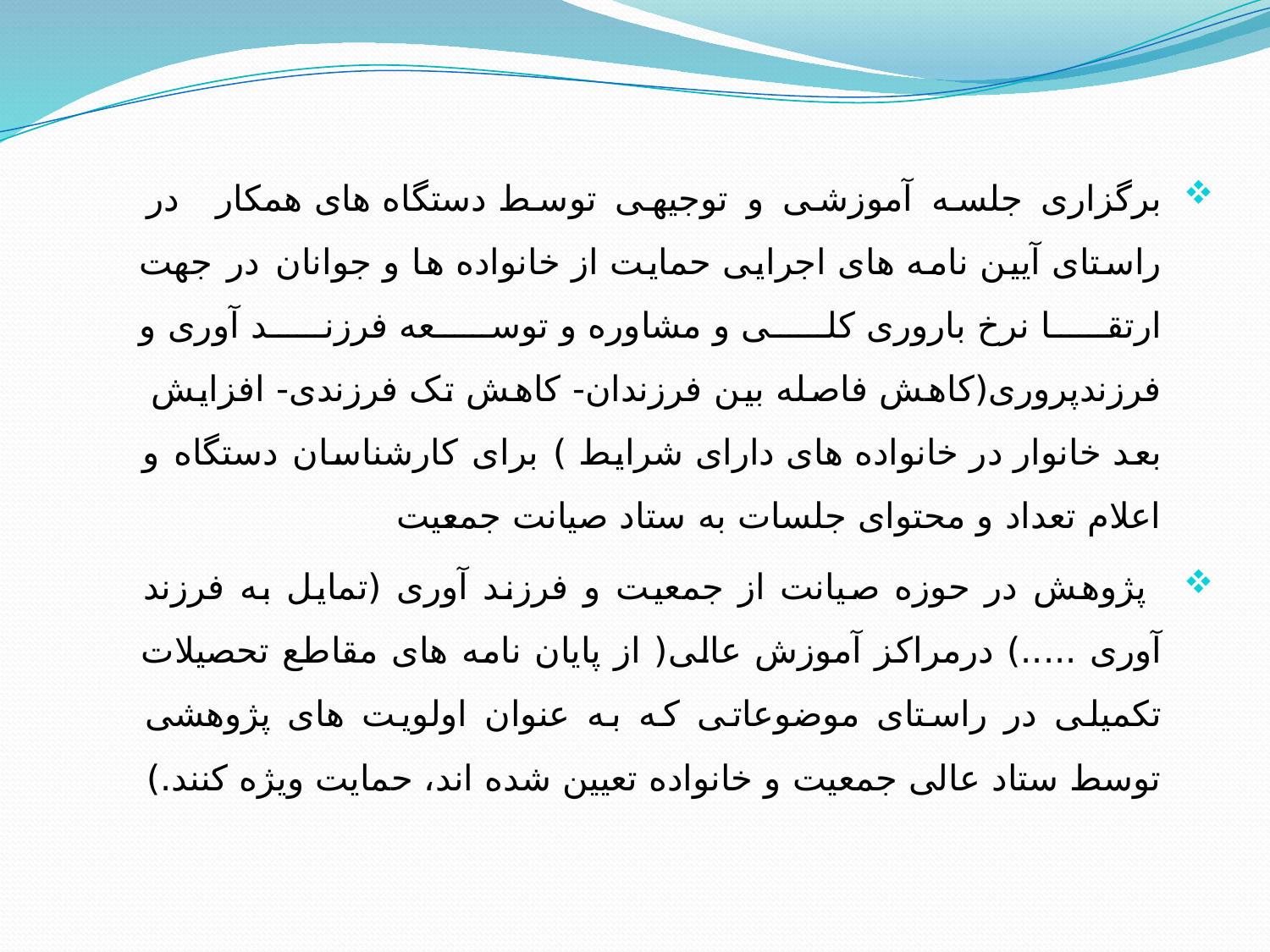

#
برگزاری جلسه آموزشی و توجیهی توسط دستگاه های همکار  در راستای آیین نامه های اجرایی حمایت از خانواده ها و جوانان در جهت ارتقا نرخ باروری کلی و مشاوره و توسعه فرزند آوری و فرزندپروری(کاهش فاصله بین فرزندان- کاهش تک فرزندی- افزایش  بعد خانوار در خانواده های دارای شرایط ) برای کارشناسان دستگاه و اعلام تعداد و محتوای جلسات به ستاد صیانت جمعیت
 پژوهش در حوزه صیانت از جمعیت و فرزند آوری (تمایل به فرزند آوری .....) درمراکز آموزش عالی( از پایان نامه های مقاطع تحصیلات تکمیلی در راستای موضوعاتی که به عنوان اولویت های پژوهشی توسط ستاد عالی جمعیت و خانواده تعیین شده اند، حمایت ویژه کنند.)